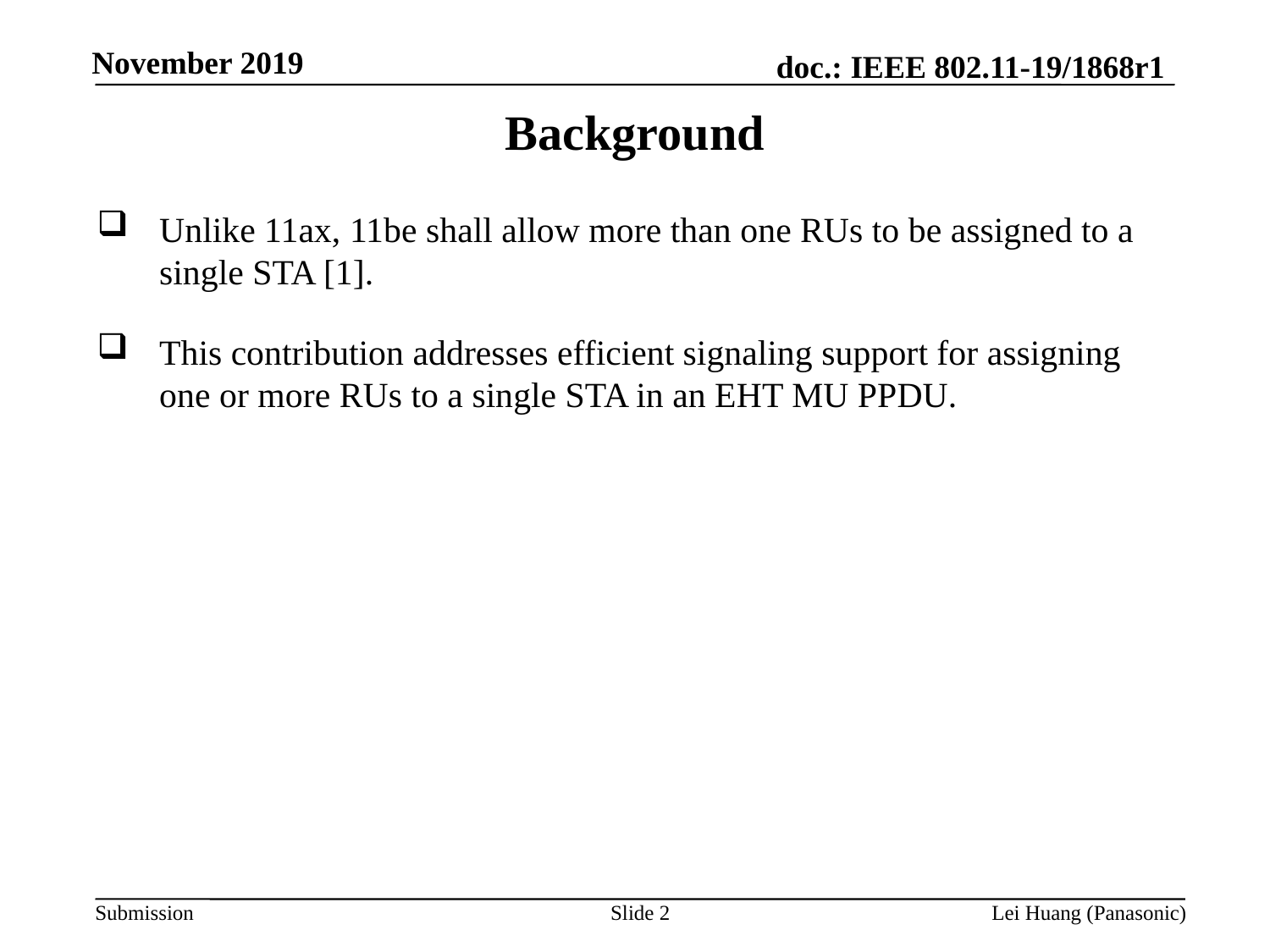

Background
Unlike 11ax, 11be shall allow more than one RUs to be assigned to a single STA [1].

This contribution addresses efficient signaling support for assigning one or more RUs to a single STA in an EHT MU PPDU.
Slide 2
Lei Huang (Panasonic)